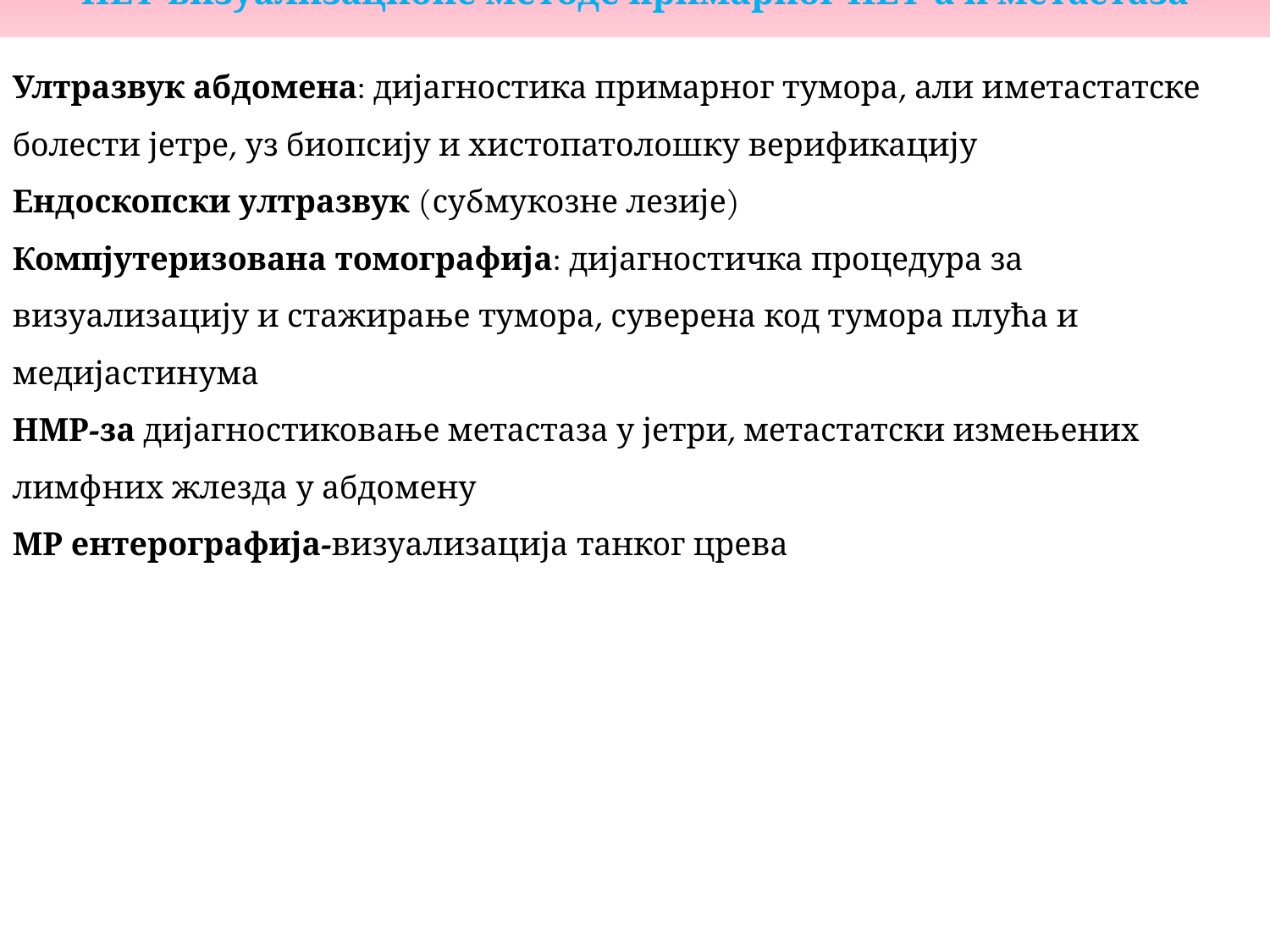

НЕТ-визуализационе методе примарног НЕТ-а и метастаза

Ултразвук абдомена: дијагностика примарног тумора, али иметастатске болести јетре, уз биопсију и хистопатолошку верификацију
Ендоскопски ултразвук (субмукозне лезије)
Компјутеризована томографија: дијагностичка процедура за визуализацију и стажирање тумора, суверена код тумора плућа и медијастинума
НМР-за дијагностиковање метастаза у јетри, метастатски измењених лимфних жлезда у абдомену
МР ентерографија-визуализација танког црева